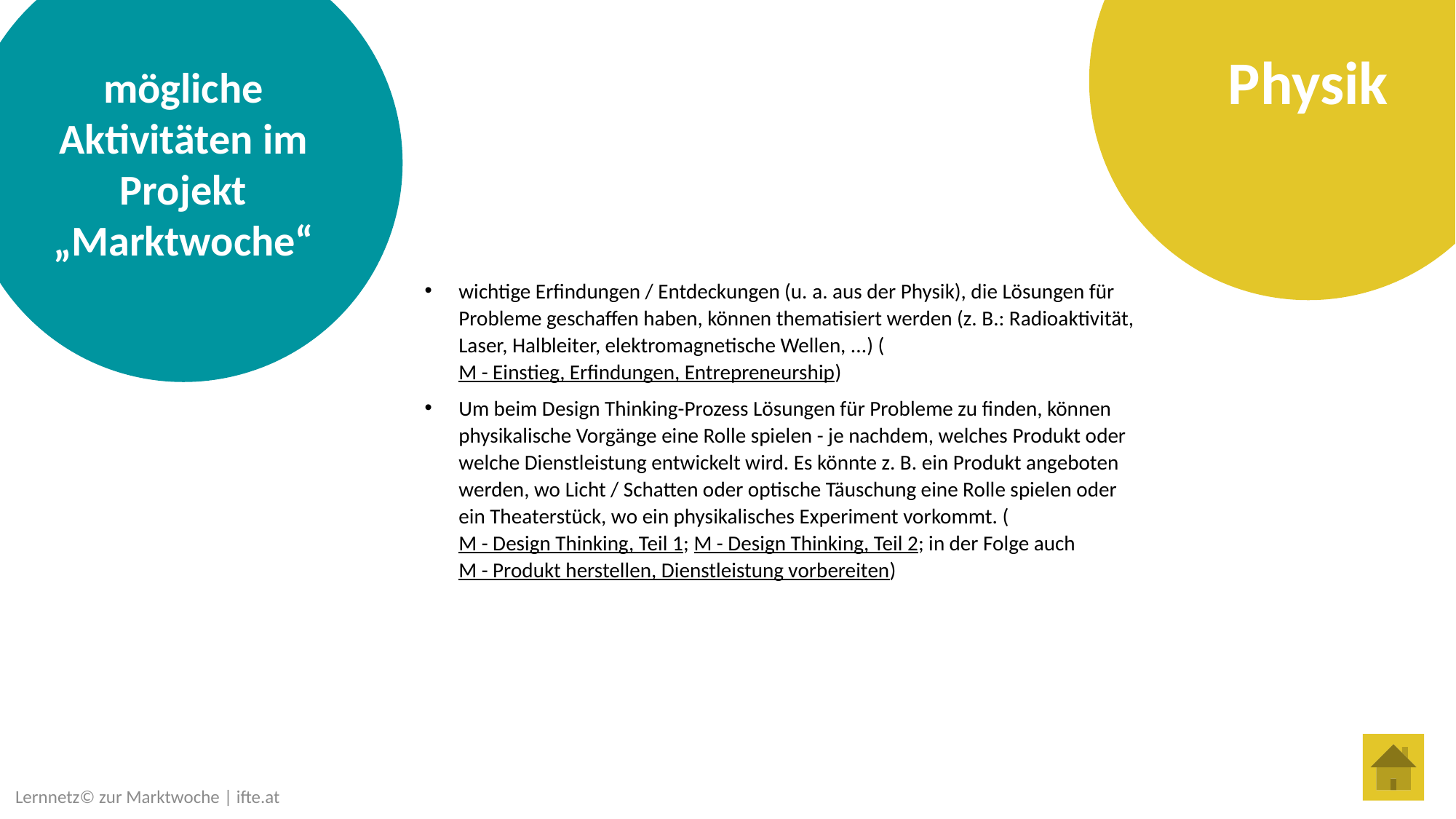

Physik
Bezug zum Lehrplan
mögliche Aktivitäten im Projekt „Marktwoche“
wichtige Erfindungen / Entdeckungen (u. a. aus der Physik), die Lösungen für Probleme geschaffen haben, können thematisiert werden (z. B.: Radioaktivität, Laser, Halbleiter, elektromagnetische Wellen, ...) (M - Einstieg, Erfindungen, Entrepreneurship)
Um beim Design Thinking-Prozess Lösungen für Probleme zu finden, können physikalische Vorgänge eine Rolle spielen - je nachdem, welches Produkt oder welche Dienstleistung entwickelt wird. Es könnte z. B. ein Produkt angeboten werden, wo Licht / Schatten oder optische Täuschung eine Rolle spielen oder ein Theaterstück, wo ein physikalisches Experiment vorkommt. (M - Design Thinking, Teil 1; M - Design Thinking, Teil 2; in der Folge auch M - Produkt herstellen, Dienstleistung vorbereiten)
Die SuS sind sich bewusst, wie Naturwissenschaften und Technik unsere materielle, intellektuelle und kulturelle Umwelt formen.
Sie entwickeln Kompetenzen, um sich mit Problemstellungen aus physikalischer Perspektive als mündige Bürgerinnen und Bürger kritisch auseinandersetzen zu können.

Lernnetz© zur Marktwoche | ifte.at